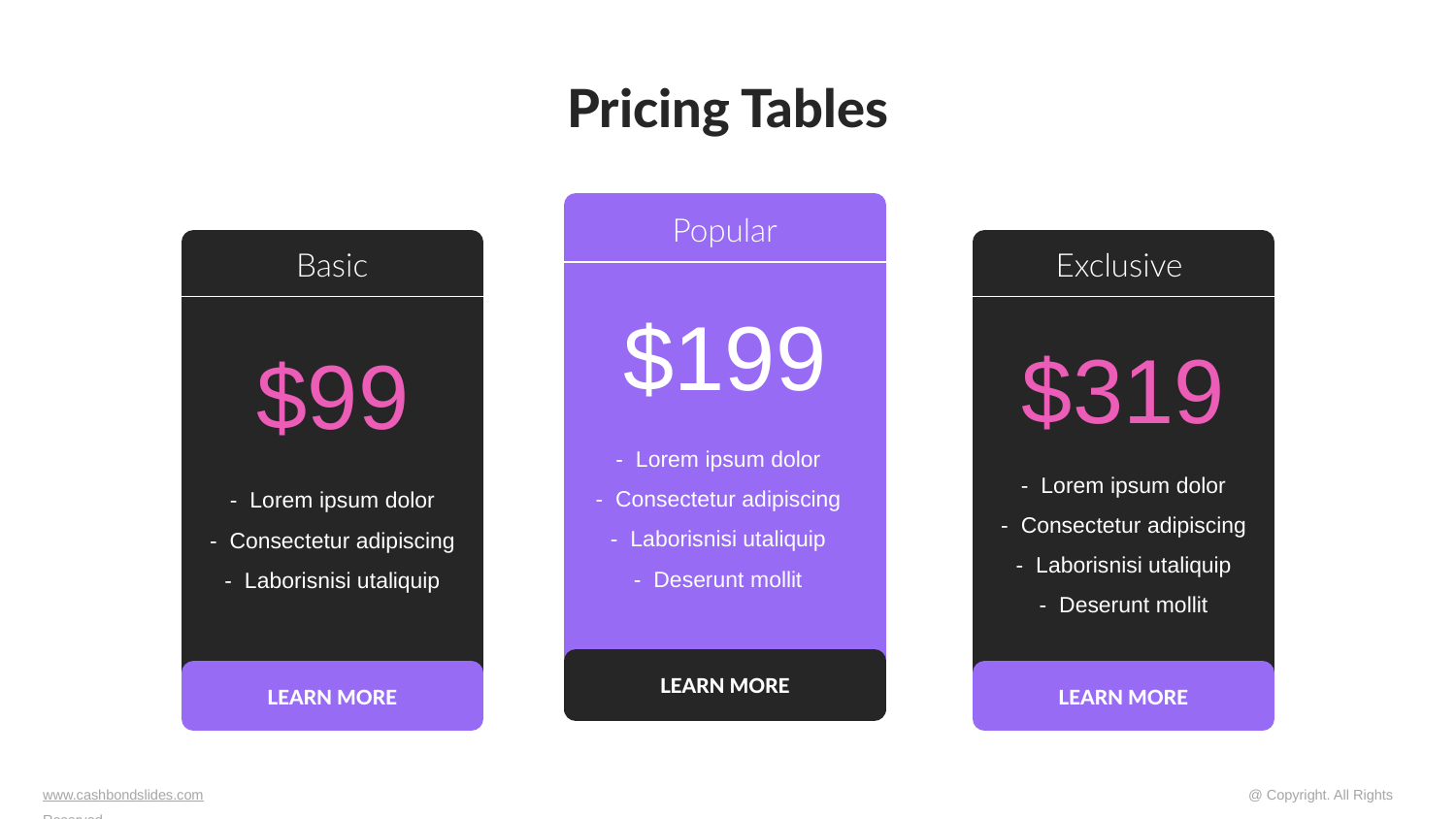

Pricing Tables
Popular

$199
-  Lorem ipsum dolor
-  Сonsectetur adipiscing
-  Laborisnisi utaliquip
-  Deserunt mollit

LEARN MORE
Basic

$99
-  Lorem ipsum dolor
-  Сonsectetur adipiscing
-  Laborisnisi utaliquip

LEARN MORE
Exclusive

$319
-  Lorem ipsum dolor
-  Сonsectetur adipiscing
-  Laborisnisi utaliquip
-  Deserunt mollit

LEARN MORE
www.cashbondslides.com	                                                                                                			                                                @ Copyright. All Rights Reserved.